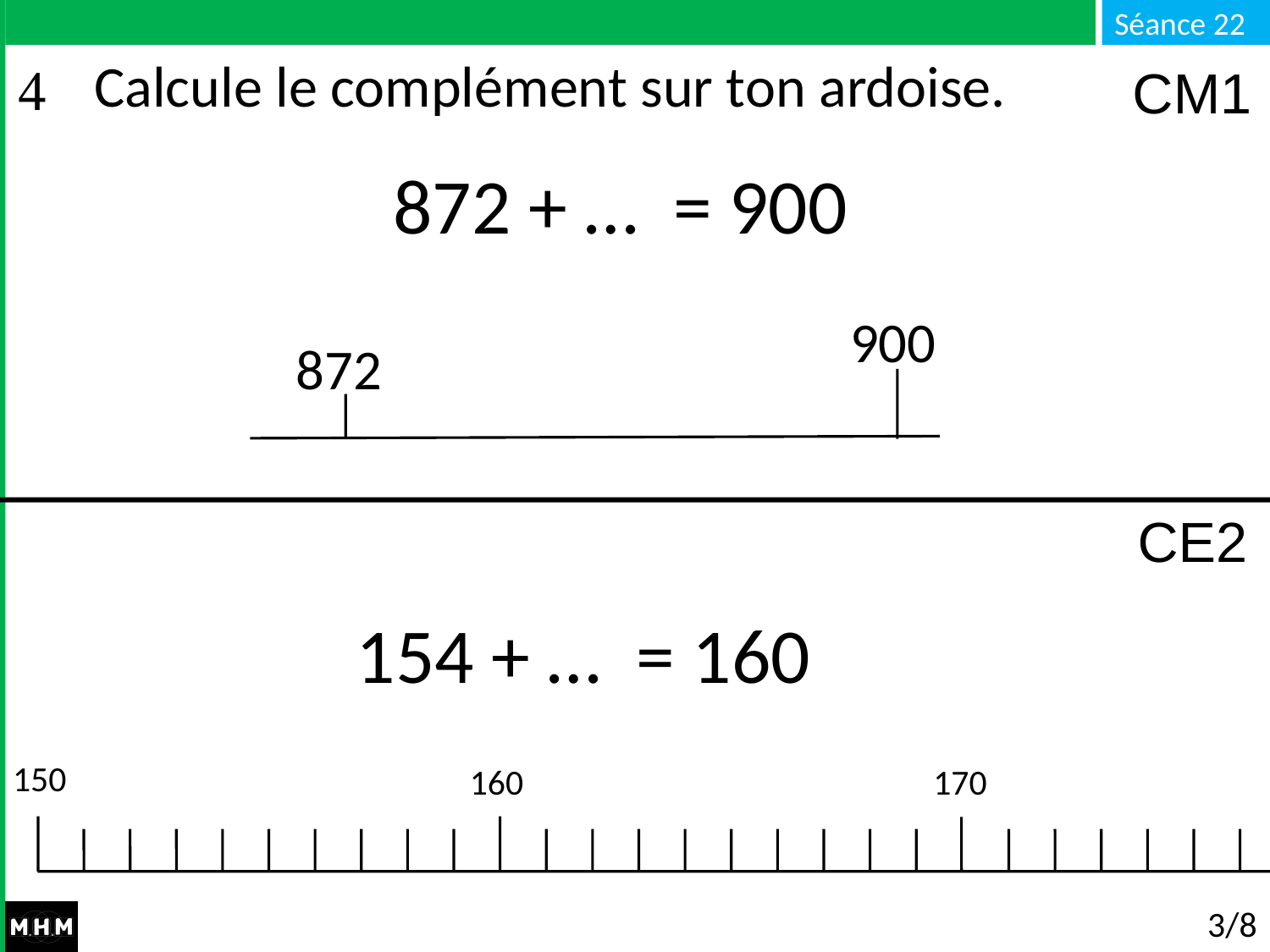

# Calcule le complément sur ton ardoise.
CM1
 872 + …  = 900
900
872

CE2
 154 + …  = 160
150
160
170
3/8